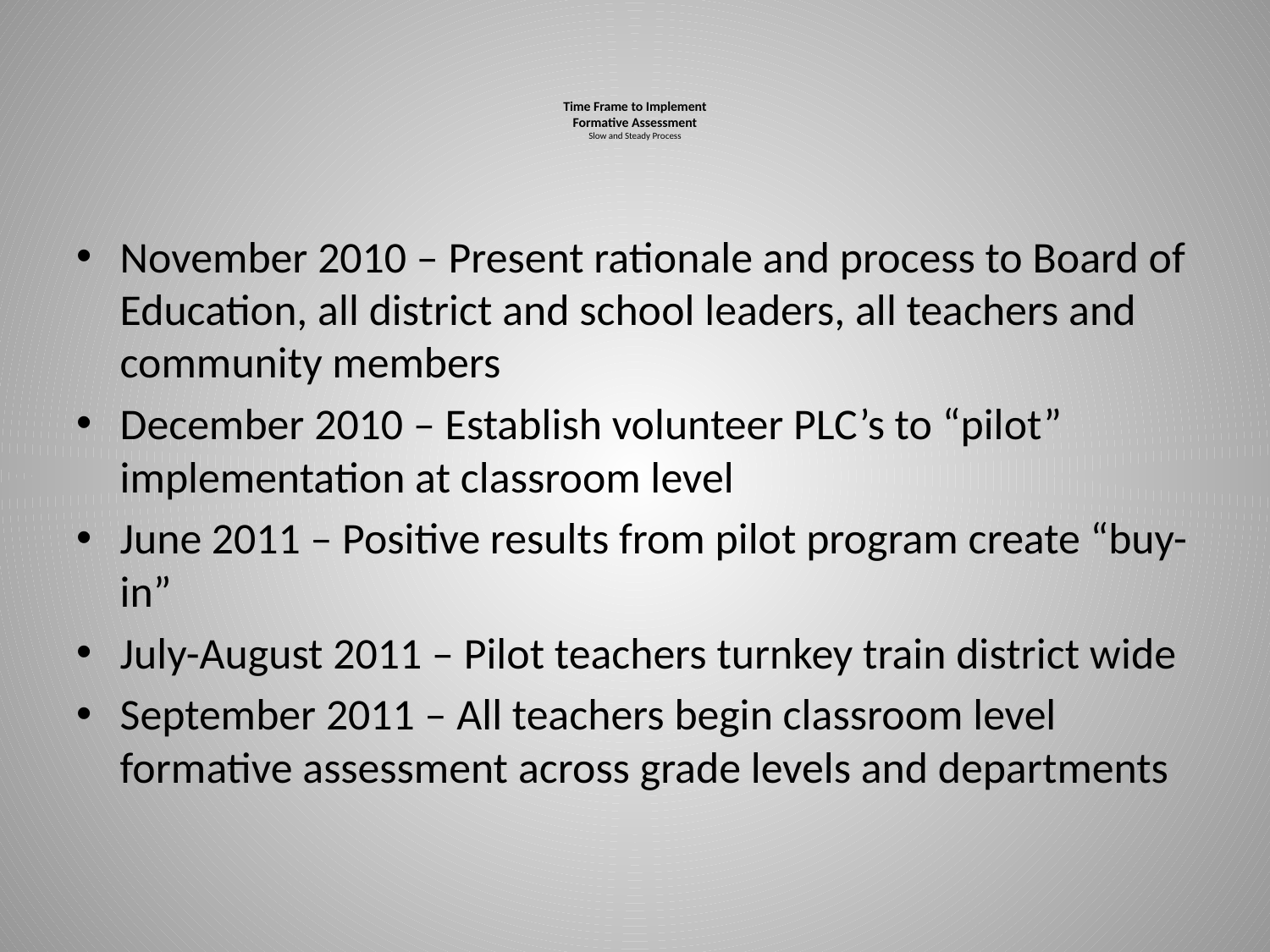

# Time Frame to Implement Formative Assessment Slow and Steady Process
November 2010 – Present rationale and process to Board of Education, all district and school leaders, all teachers and community members
December 2010 – Establish volunteer PLC’s to “pilot” implementation at classroom level
June 2011 – Positive results from pilot program create “buy-in”
July-August 2011 – Pilot teachers turnkey train district wide
September 2011 – All teachers begin classroom level formative assessment across grade levels and departments